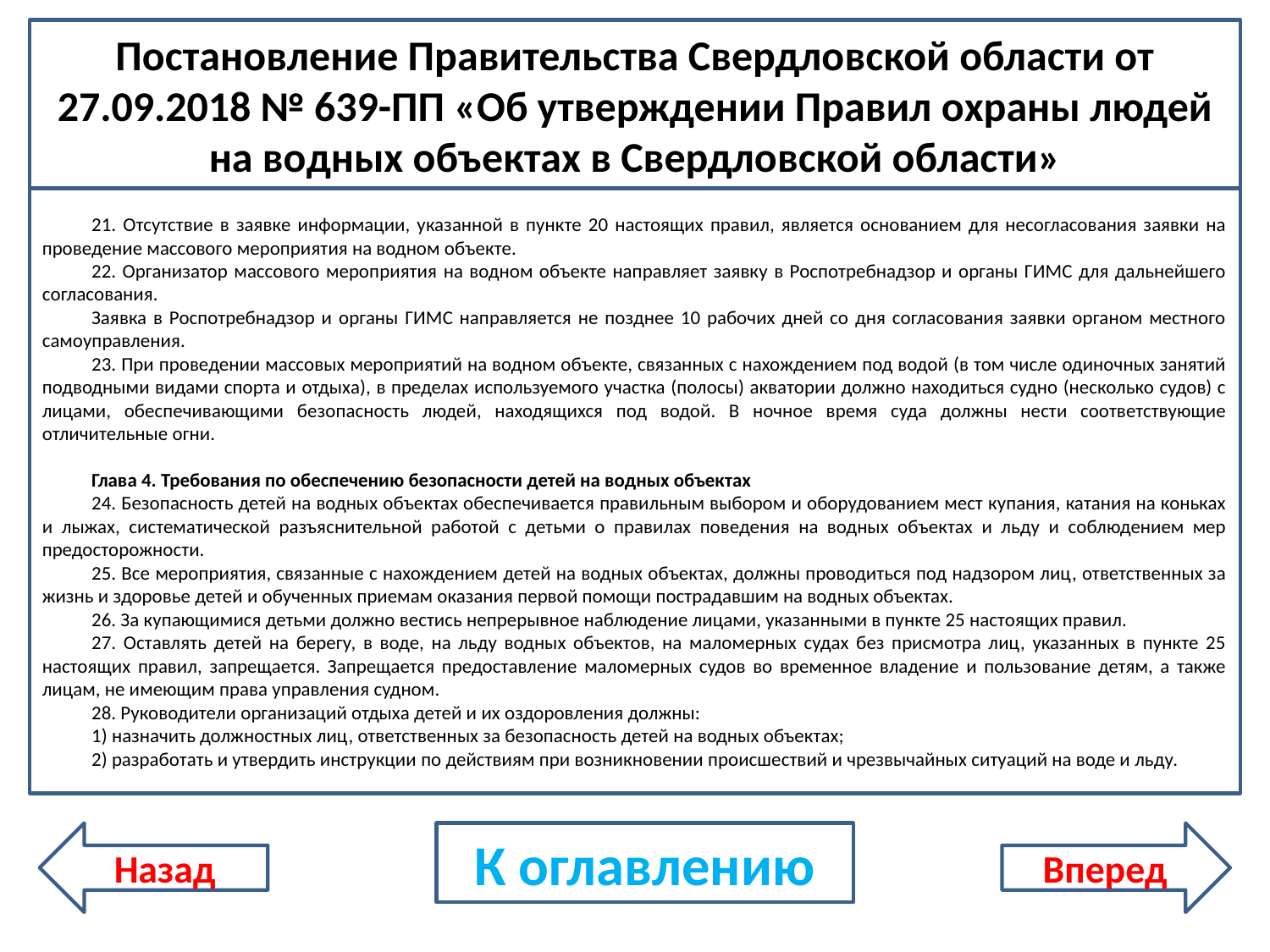

Постановление Правительства Свердловской области от 27.09.2018 № 639-ПП «Об утверждении Правил охраны людей на водных объектах в Свердловской области»
21. Отсутствие в заявке информации, указанной в пункте 20 настоящих правил, является основанием для несогласования заявки на проведение массового мероприятия на водном объекте.
22. Организатор массового мероприятия на водном объекте направляет заявку в Роспотребнадзор и органы ГИМС для дальнейшего согласования.
Заявка в Роспотребнадзор и органы ГИМС направляется не позднее 10 рабочих дней со дня согласования заявки органом местного самоуправления.
23. При проведении массовых мероприятий на водном объекте, связанных с нахождением под водой (в том числе одиночных занятий подводными видами спорта и отдыха), в пределах используемого участка (полосы) акватории должно находиться судно (несколько судов) с лицами, обеспечивающими безопасность людей, находящихся под водой. В ночное время суда должны нести соответствующие отличительные огни.

Глава 4. Требования по обеспечению безопасности детей на водных объектах
24. Безопасность детей на водных объектах обеспечивается правильным выбором и оборудованием мест купания, катания на коньках и лыжах, систематической разъяснительной работой с детьми о правилах поведения на водных объектах и льду и соблюдением мер предосторожности.
25. Все мероприятия, связанные с нахождением детей на водных объектах, должны проводиться под надзором лиц, ответственных за жизнь и здоровье детей и обученных приемам оказания первой помощи пострадавшим на водных объектах.
26. За купающимися детьми должно вестись непрерывное наблюдение лицами, указанными в пункте 25 настоящих правил.
27. Оставлять детей на берегу, в воде, на льду водных объектов, на маломерных судах без присмотра лиц, указанных в пункте 25 настоящих правил, запрещается. Запрещается предоставление маломерных судов во временное владение и пользование детям, а также лицам, не имеющим права управления судном.
28. Руководители организаций отдыха детей и их оздоровления должны:
1) назначить должностных лиц, ответственных за безопасность детей на водных объектах;
2) разработать и утвердить инструкции по действиям при возникновении происшествий и чрезвычайных ситуаций на воде и льду.
Назад
К оглавлению
Вперед